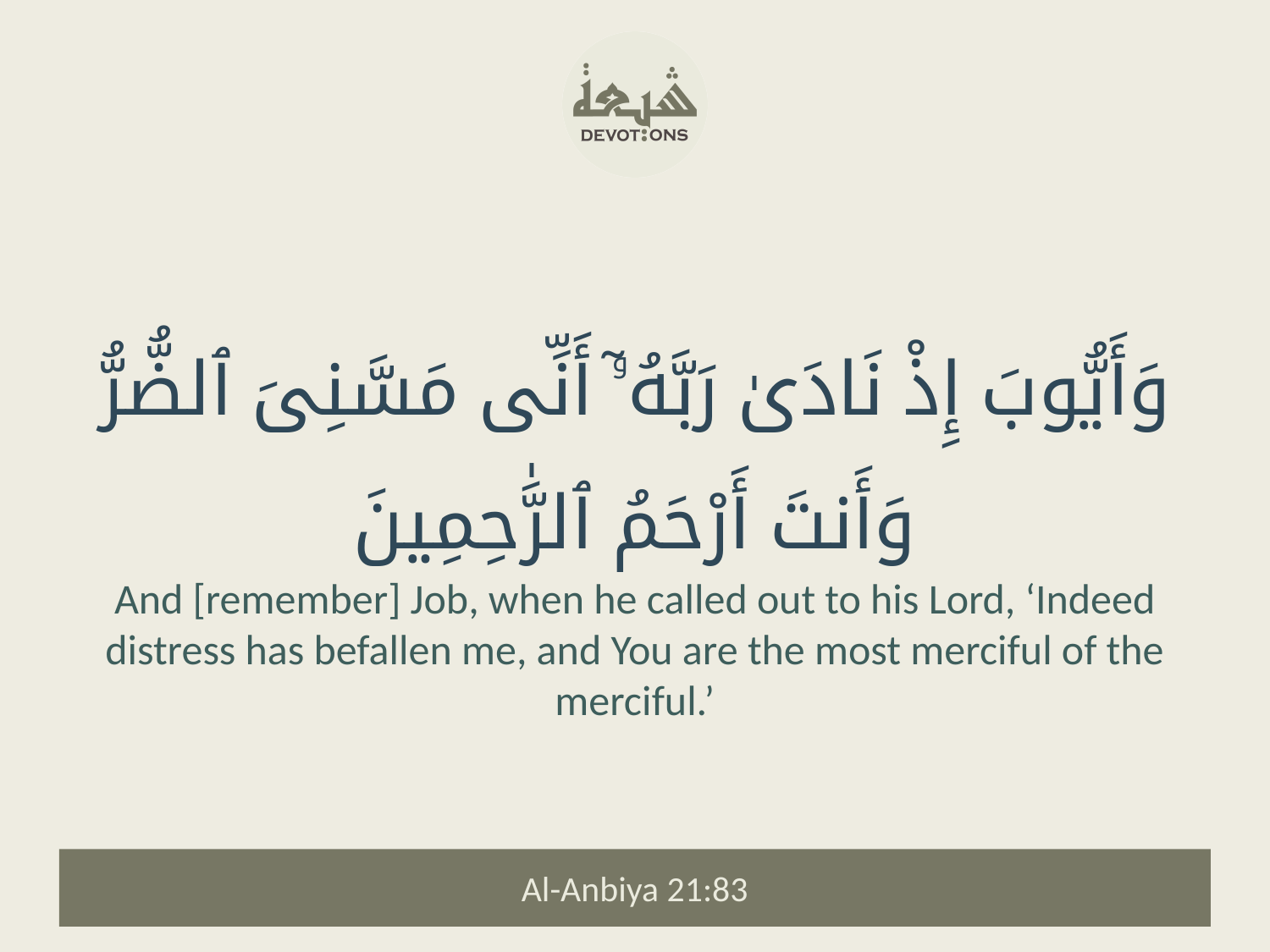

وَأَيُّوبَ إِذْ نَادَىٰ رَبَّهُۥٓ أَنِّى مَسَّنِىَ ٱلضُّرُّ وَأَنتَ أَرْحَمُ ٱلرَّٰحِمِينَ
And [remember] Job, when he called out to his Lord, ‘Indeed distress has befallen me, and You are the most merciful of the merciful.’
Al-Anbiya 21:83